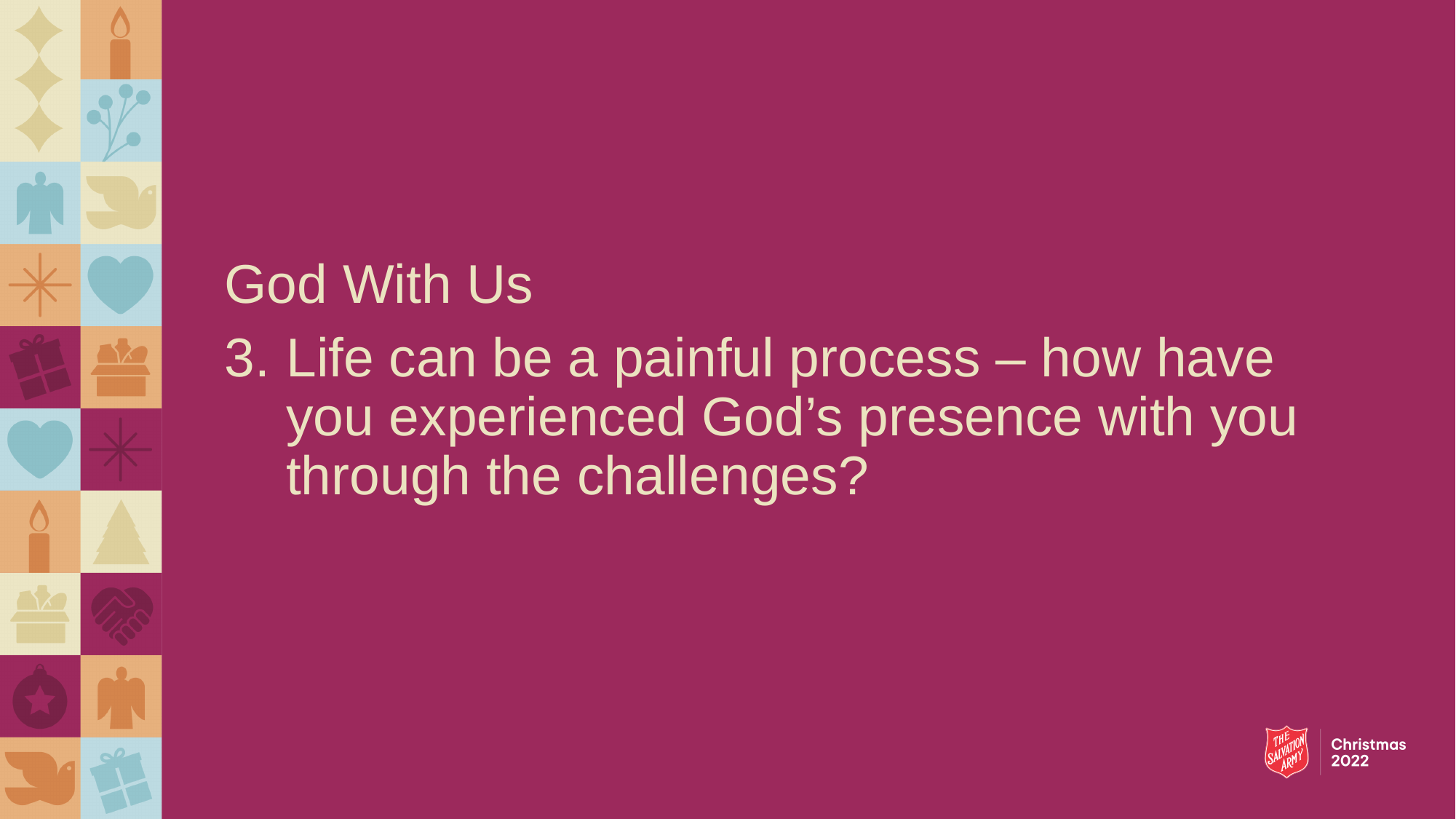

God With Us
Life can be a painful process – how have you experienced God’s presence with you through the challenges?